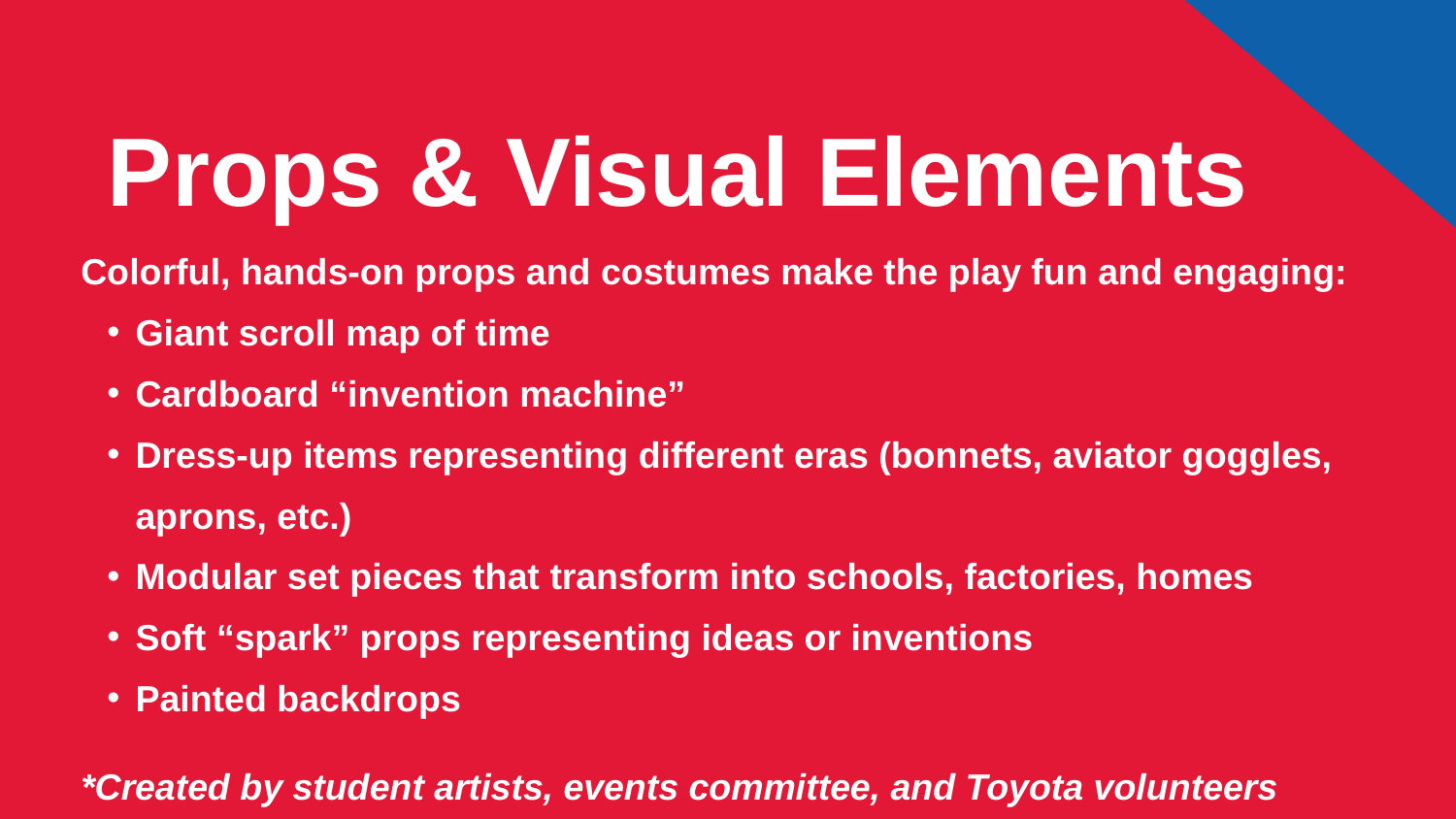

Props & Visual Elements
Colorful, hands-on props and costumes make the play fun and engaging:
Giant scroll map of time
Cardboard “invention machine”
Dress-up items representing different eras (bonnets, aviator goggles, aprons, etc.)
Modular set pieces that transform into schools, factories, homes
Soft “spark” props representing ideas or inventions
Painted backdrops

*Created by student artists, events committee, and Toyota volunteers